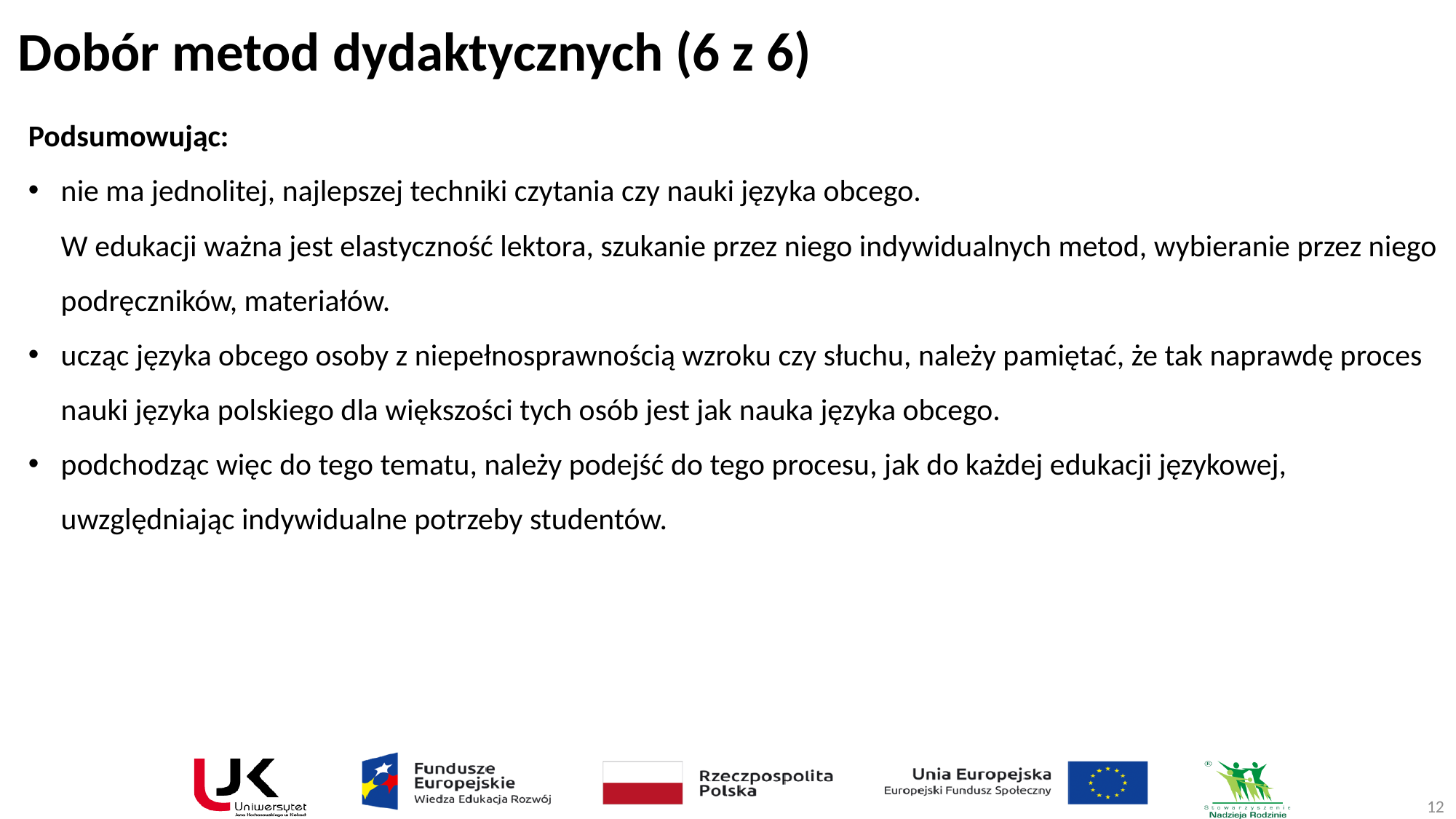

# Dobór metod dydaktycznych (6 z 6)
Podsumowując:
nie ma jednolitej, najlepszej techniki czytania czy nauki języka obcego.
W edukacji ważna jest elastyczność lektora, szukanie przez niego indywidualnych metod, wybieranie przez niego podręczników, materiałów.
ucząc języka obcego osoby z niepełnosprawnością wzroku czy słuchu, należy pamiętać, że tak naprawdę proces nauki języka polskiego dla większości tych osób jest jak nauka języka obcego.
podchodząc więc do tego tematu, należy podejść do tego procesu, jak do każdej edukacji językowej, uwzględniając indywidualne potrzeby studentów.
12